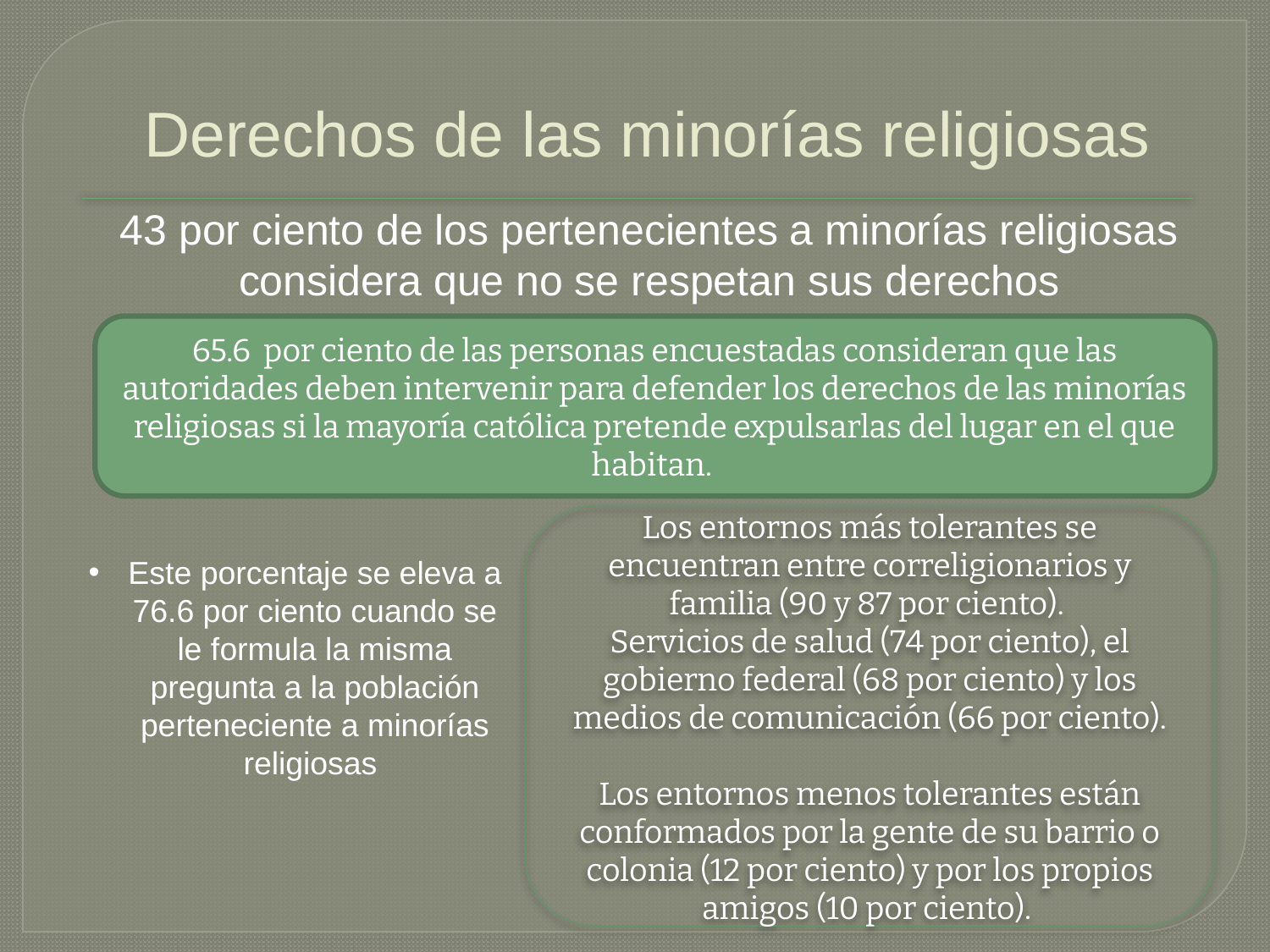

# Derechos de las minorías religiosas
43 por ciento de los pertenecientes a minorías religiosas considera que no se respetan sus derechos
65.6  por ciento de las personas encuestadas consideran que las autoridades deben intervenir para defender los derechos de las minorías religiosas si la mayoría católica pretende expulsarlas del lugar en el que habitan.
Los entornos más tolerantes se encuentran entre correligionarios y familia (90 y 87 por ciento).
Servicios de salud (74 por ciento), el gobierno federal (68 por ciento) y los medios de comunicación (66 por ciento).

Los entornos menos tolerantes están conformados por la gente de su barrio o colonia (12 por ciento) y por los propios amigos (10 por ciento).
Este porcentaje se eleva a 76.6 por ciento cuando se le formula la misma pregunta a la población perteneciente a minorías religiosas